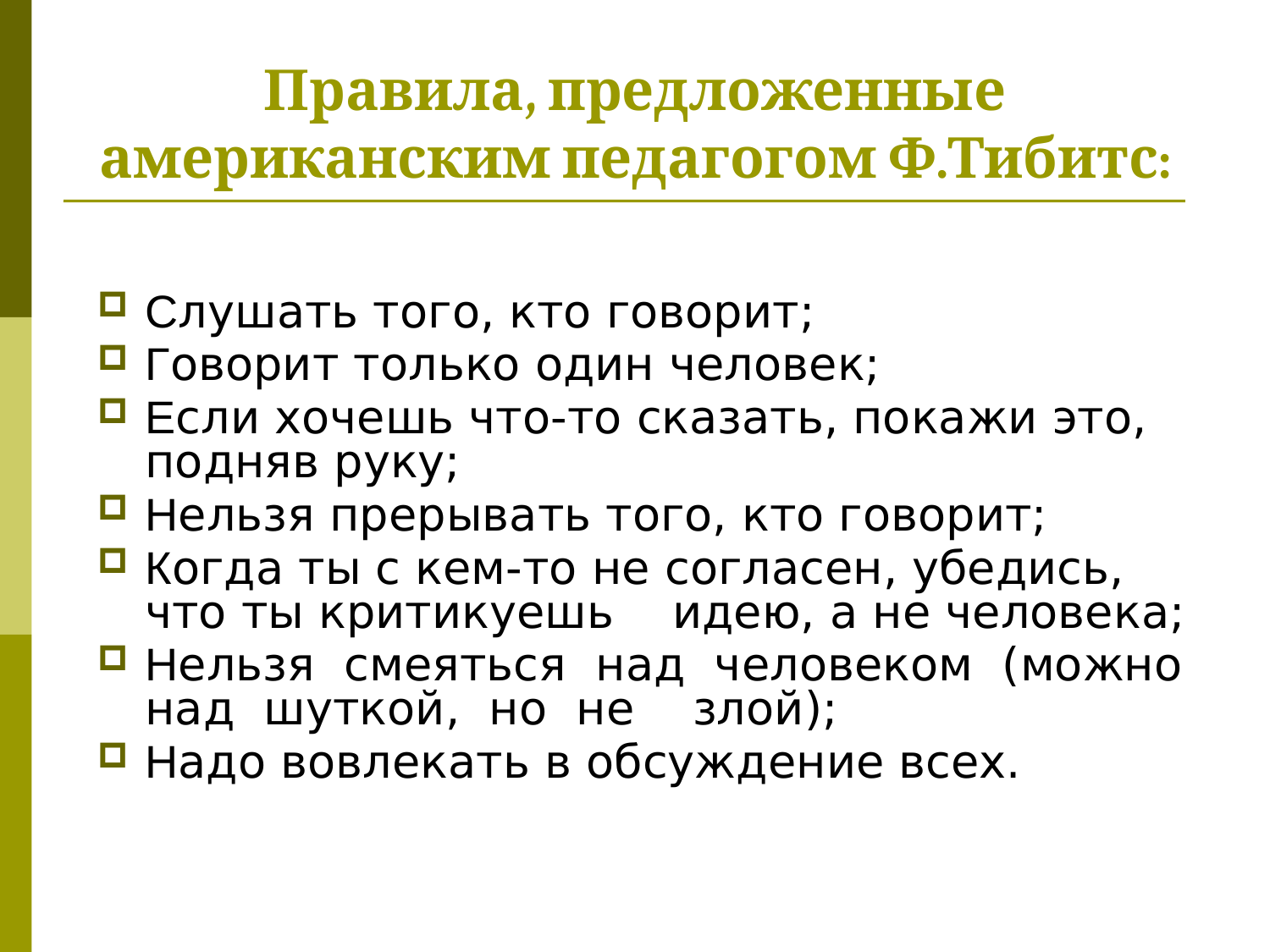

Правила, предложенные американским педагогом Ф.Тибитс:
Слушать того, кто говорит;
Говорит только один человек;
Если хочешь что-то сказать, покажи это, подняв руку;
Нельзя прерывать того, кто говорит;
Когда ты с кем-то не согласен, убедись, что ты критикуешь    идею, а не человека;
Нельзя  смеяться  над  человеком  (можно  над  шуткой,  но  не    злой);
Надо вовлекать в обсуждение всех.